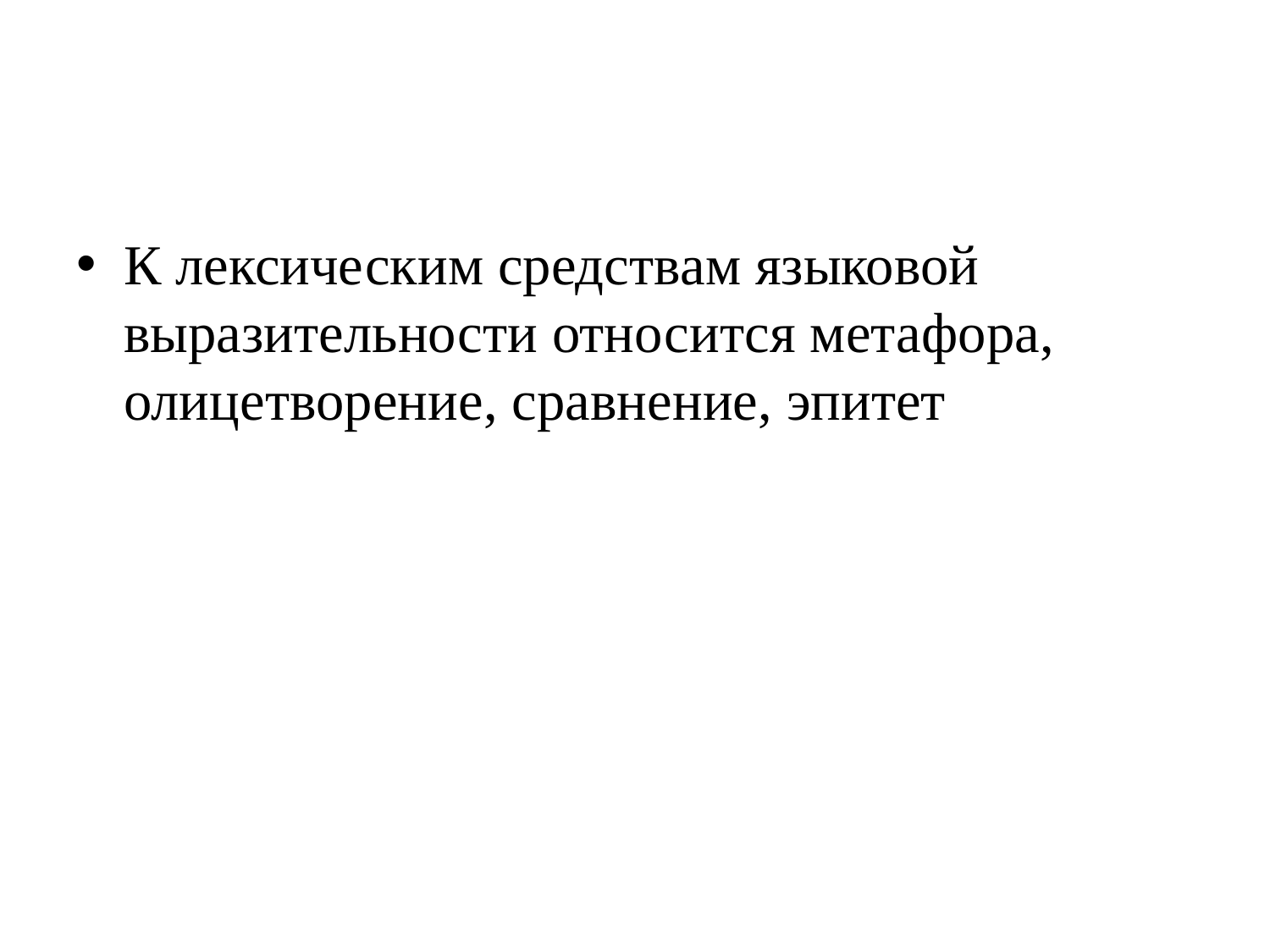

#
К лексическим средствам языковой выразительности относится метафора, олицетворение, сравнение, эпитет